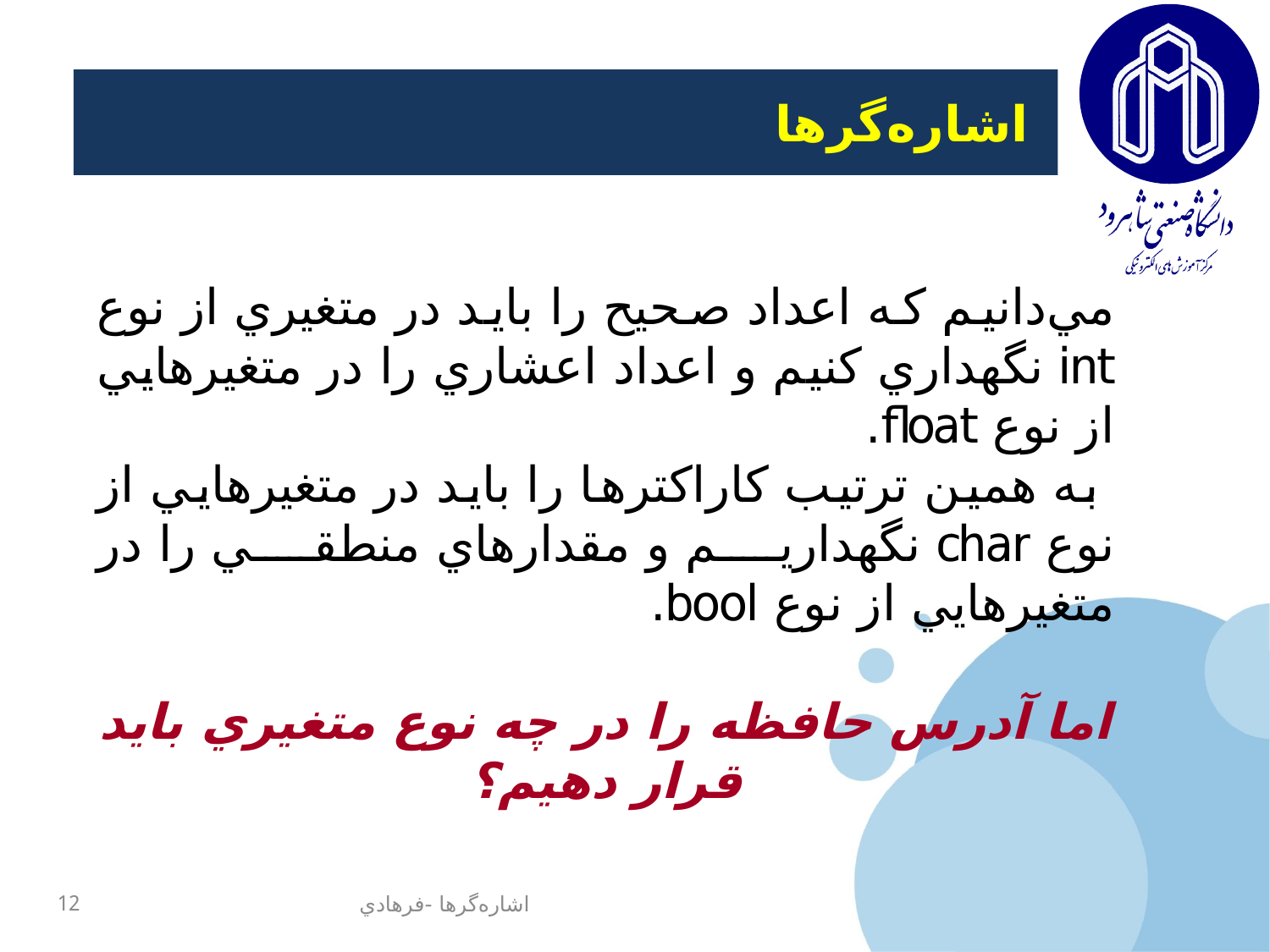

# اشاره‌گرها
مي‌دانيم که اعداد صحيح را بايد در متغيري از نوع int نگهداري کنيم و اعداد اعشاري را در متغيرهايي از نوع float.
 به همين ترتيب کاراکترها را بايد در متغيرهايي از نوع char نگهداريم و مقدارهاي منطقي را در متغيرهايي از نوع bool.

اما آدرس حافظه را در چه نوع متغيري بايد قرار دهيم؟

12
اشاره‌گرها -فرهادي